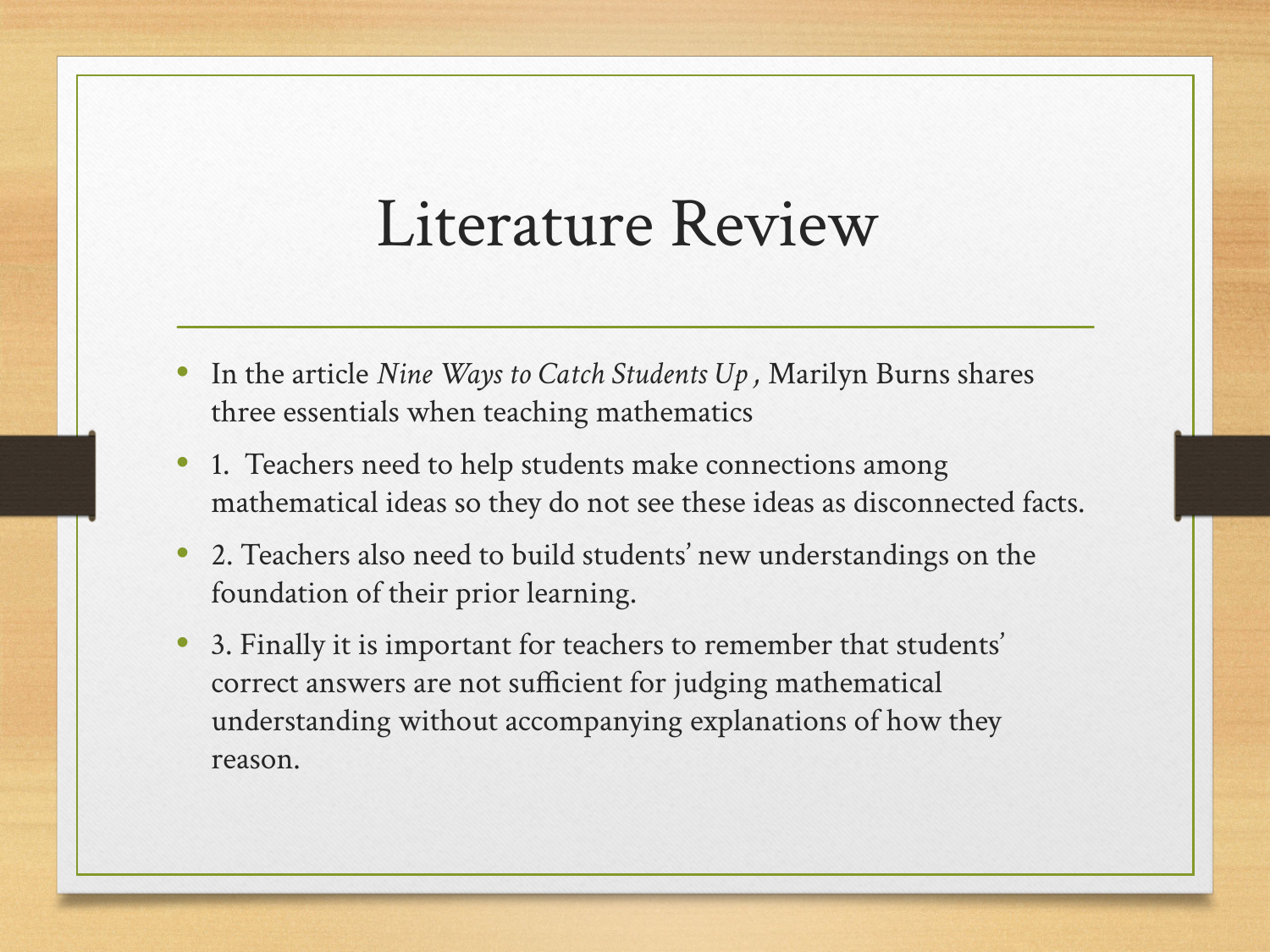

# Literature Review
In the article Nine Ways to Catch Students Up , Marilyn Burns shares three essentials when teaching mathematics
1.  Teachers need to help students make connections among mathematical ideas so they do not see these ideas as disconnected facts.
2. Teachers also need to build students’ new understandings on the foundation of their prior learning.
3. Finally it is important for teachers to remember that students’ correct answers are not sufficient for judging mathematical understanding without accompanying explanations of how they reason.